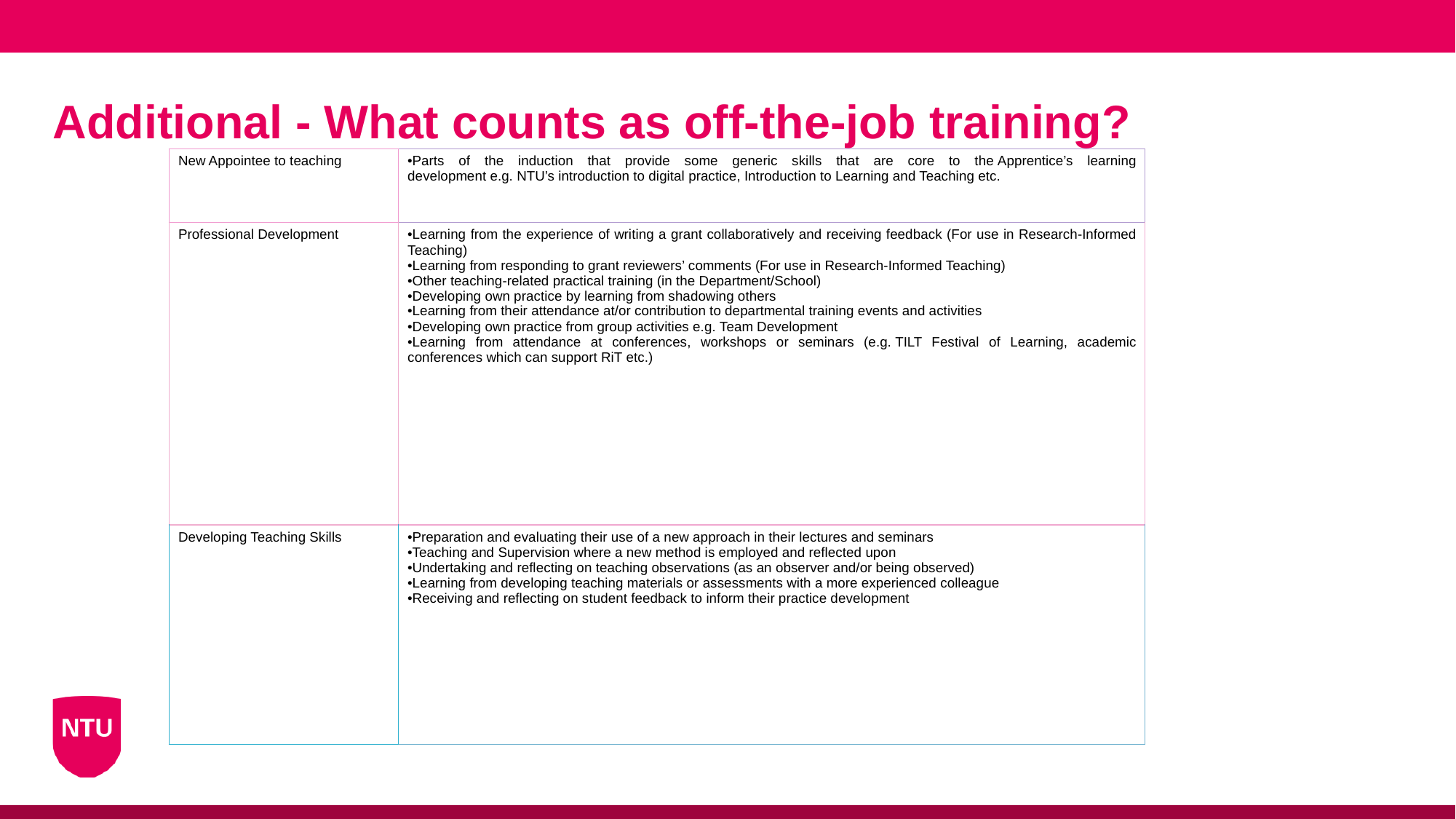

# Additional - What counts as off-the-job training?
| New Appointee to teaching | Parts of the induction that provide some generic skills that are core to the Apprentice’s learning development e.g. NTU’s introduction to digital practice, Introduction to Learning and Teaching etc. |
| --- | --- |
| Professional Development | Learning from the experience of writing a grant collaboratively and receiving feedback (For use in Research-Informed Teaching)  Learning from responding to grant reviewers’ comments (For use in Research-Informed Teaching)   Other teaching-related practical training (in the Department/School)  Developing own practice by learning from shadowing others   Learning from their attendance at/or contribution to departmental training events and activities   Developing own practice from group activities e.g. Team Development   Learning from attendance at conferences, workshops or seminars (e.g. TILT Festival of Learning, academic conferences which can support RiT etc.) |
| Developing Teaching Skills | Preparation and evaluating their use of a new approach in their lectures and seminars   Teaching and Supervision where a new method is employed and reflected upon  Undertaking and reflecting on teaching observations (as an observer and/or being observed)  Learning from developing teaching materials or assessments with a more experienced colleague  Receiving and reflecting on student feedback to inform their practice development |